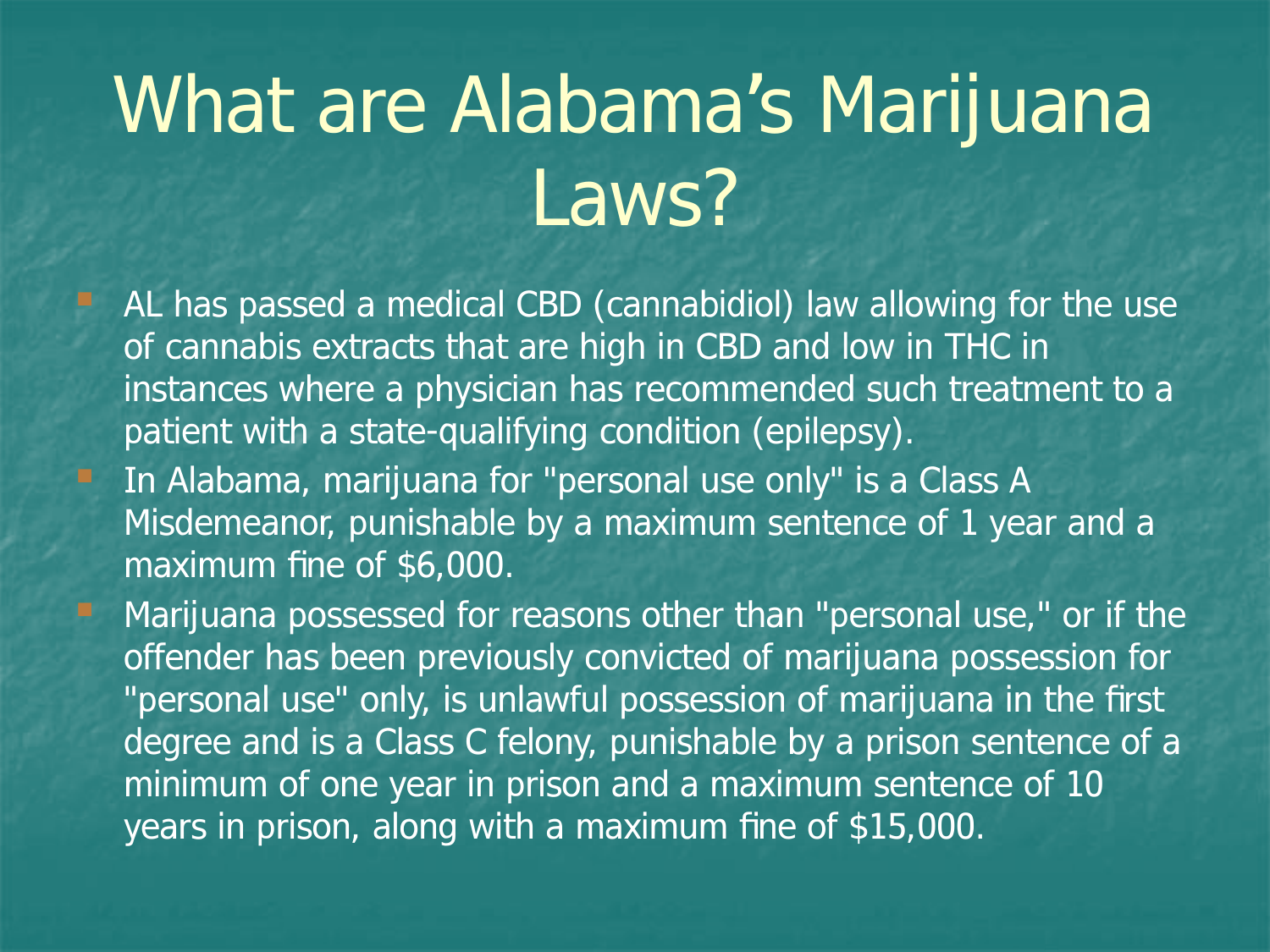

# What are Alabama’s Marijuana Laws?
AL has passed a medical CBD (cannabidiol) law allowing for the use of cannabis extracts that are high in CBD and low in THC in instances where a physician has recommended such treatment to a patient with a state-qualifying condition (epilepsy).
In Alabama, marijuana for "personal use only" is a Class A Misdemeanor, punishable by a maximum sentence of 1 year and a maximum fine of $6,000.
Marijuana possessed for reasons other than "personal use," or if the offender has been previously convicted of marijuana possession for "personal use" only, is unlawful possession of marijuana in the first degree and is a Class C felony, punishable by a prison sentence of a minimum of one year in prison and a maximum sentence of 10 years in prison, along with a maximum fine of $15,000.